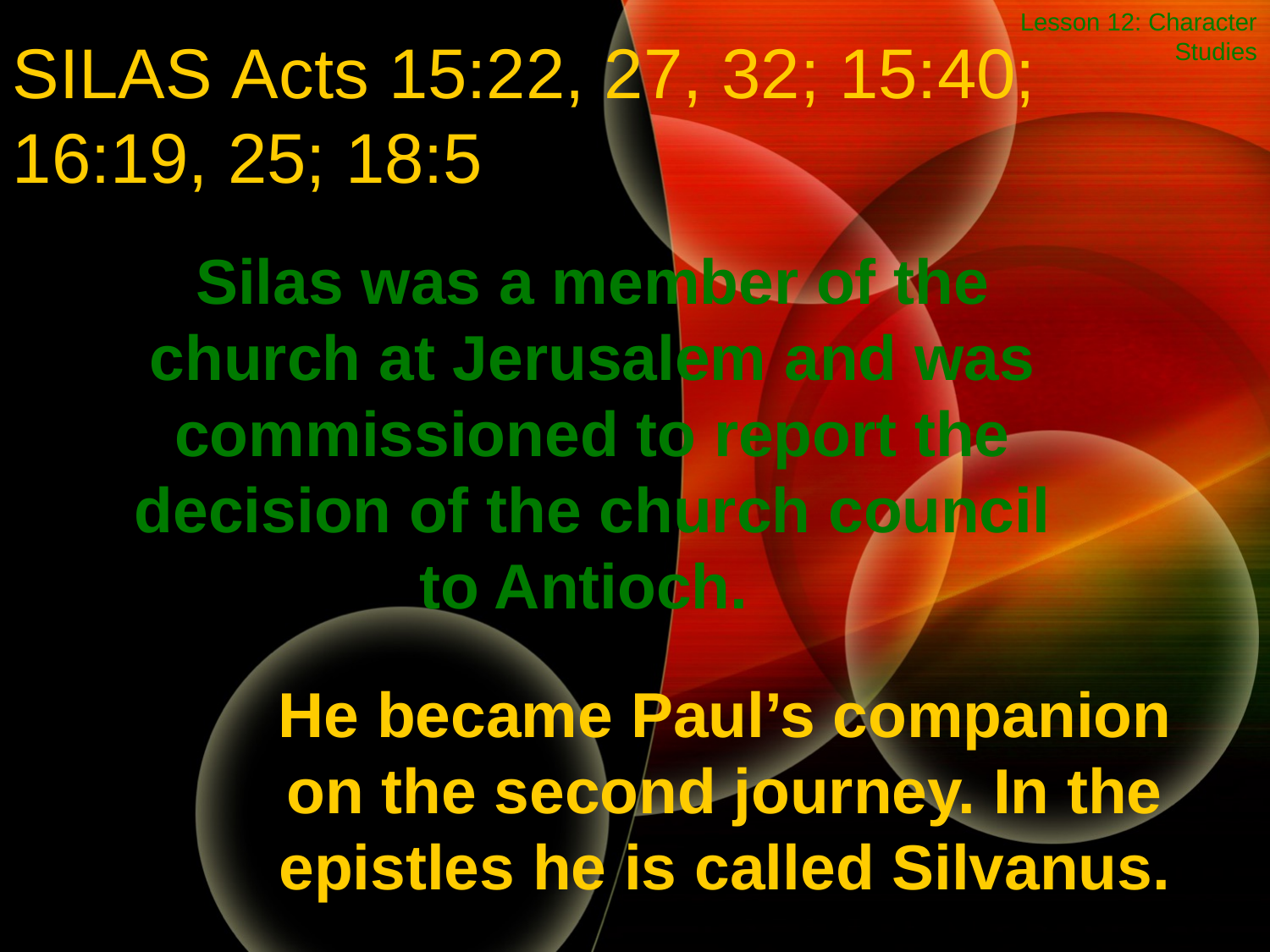

Lesson 12: Character Studies
SILAS Acts 15:22, 27, 32; 15:40; 16:19, 25; 18:5
Silas was a member of the church at Jerusalem and was commissioned to report the decision of the church council to Antioch.
He became Paul’s companion
on the second journey. In the epistles he is called Silvanus.